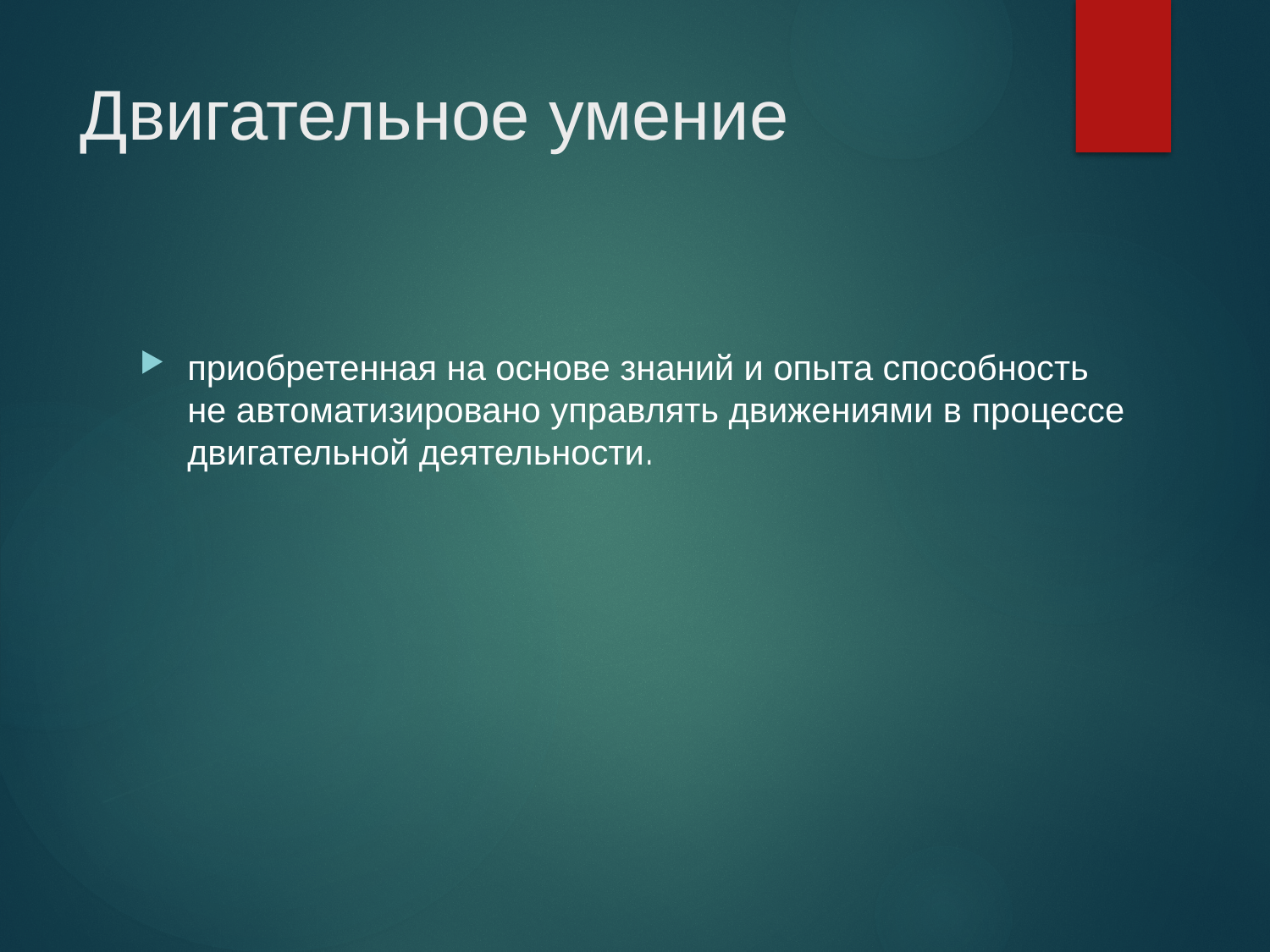

# Двигательное умение
приобретенная на основе знаний и опыта способность не автоматизировано управлять движениями в процессе двигательной деятельности.